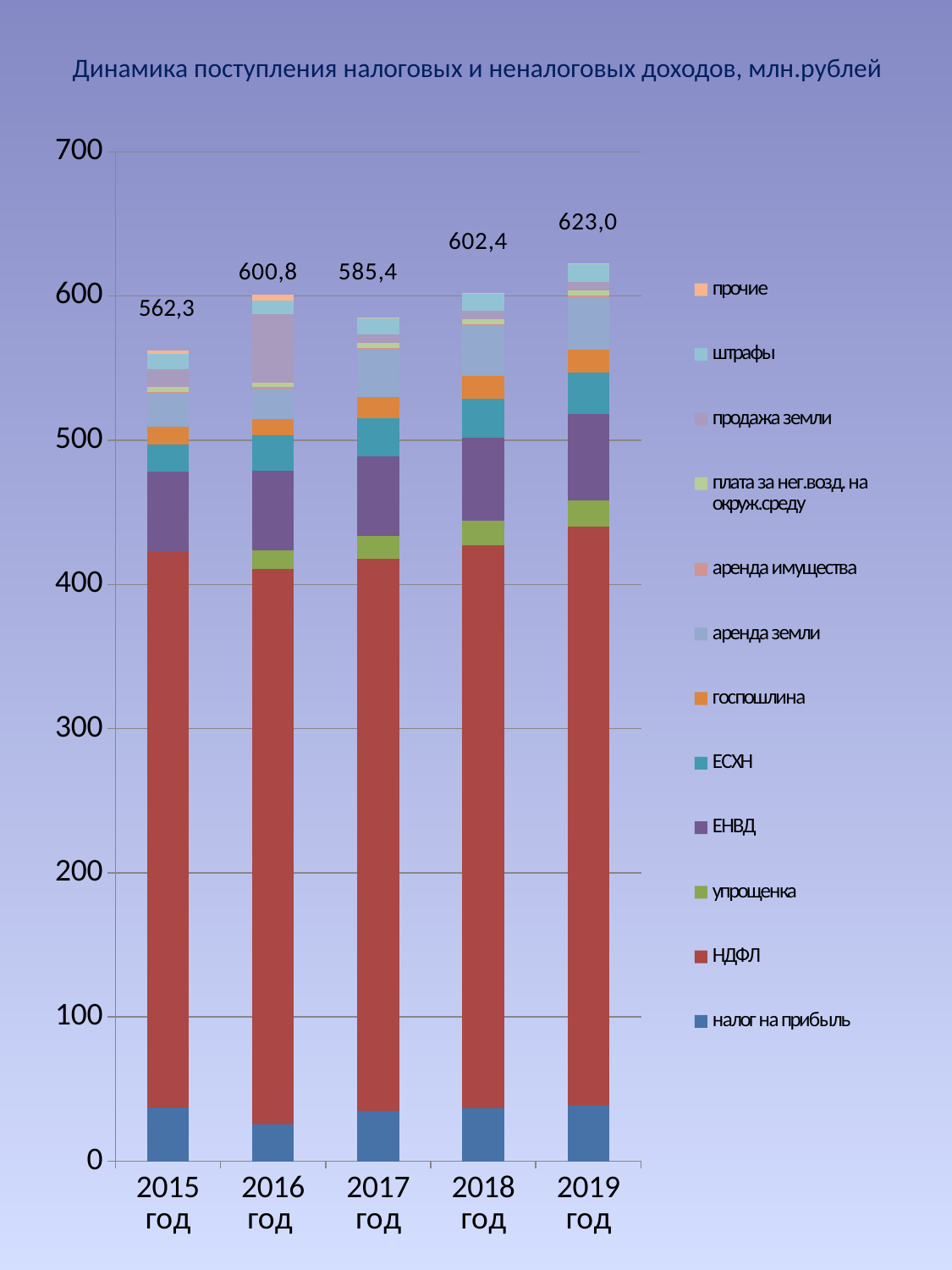

# Динамика поступления налоговых и неналоговых доходов, млн.рублей

### Chart

| Category | налог на прибыль | НДФЛ | упрощенка | ЕНВД | ЕСХН | госпошлина | аренда земли  | аренда имущества | плата за нег.возд. на окруж.среду | продажа земли  | штрафы | прочие |
|---|---|---|---|---|---|---|---|---|---|---|---|---|
| 2015 год | 37.0 | 385.4 | 0.0 | 55.6 | 19.0 | 12.4 | 22.8 | 1.2 | 3.7 | 12.5 | 10.1 | 2.6 |
| 2016 год  | 25.3 | 385.6 | 13.0 | 55.1 | 24.7 | 11.1 | 21.1 | 1.0 | 2.8 | 47.7 | 9.4 | 4.0 |
| 2017 год | 35.0 | 382.6 | 16.3 | 55.1 | 26.0 | 15.0 | 33.0 | 1.0 | 3.5 | 6.0 | 11.0 | 0.9 |
| 2018 год | 36.7 | 390.3 | 17.1 | 57.7 | 27.2 | 15.7 | 34.6 | 1.0 | 3.5 | 6.1 | 11.5 | 1.0 |
| 2019 год | 38.300000000000004 | 402.0 | 17.8 | 60.2 | 28.4 | 16.4 | 36.300000000000004 | 1.0 | 3.5 | 6.1 | 12.0 | 1.0 |
562,3